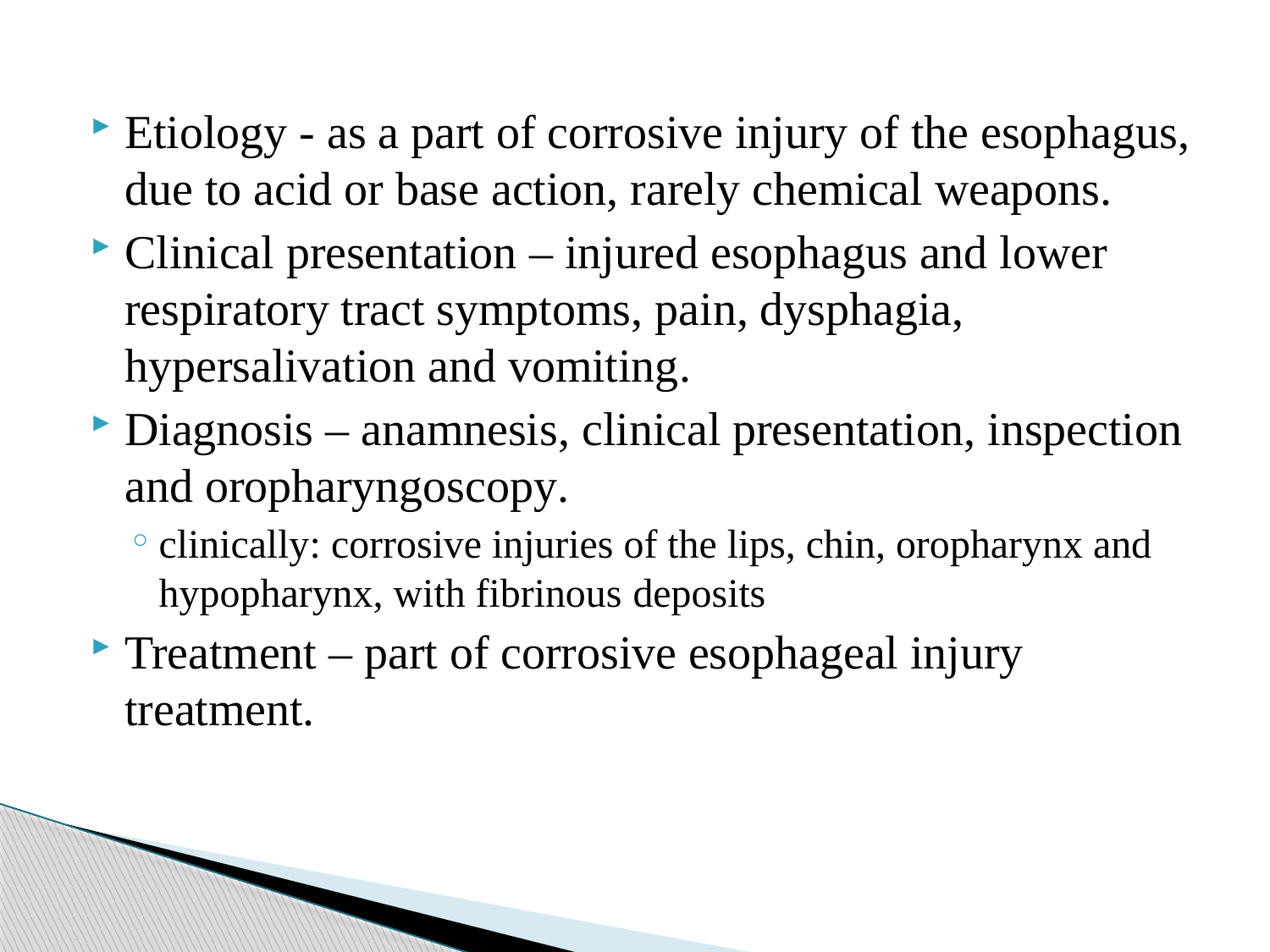

Etiology - as a part of corrosive injury of the esophagus, due to acid or base action, rarely chemical weapons.
Clinical presentation – injured esophagus and lower respiratory tract symptoms, pain, dysphagia, hypersalivation and vomiting.
Diagnosis – anamnesis, clinical presentation, inspection and oropharyngoscopy.
clinically: corrosive injuries of the lips, chin, oropharynx and hypopharynx, with fibrinous deposits
Treatment – part of corrosive esophageal injury treatment.